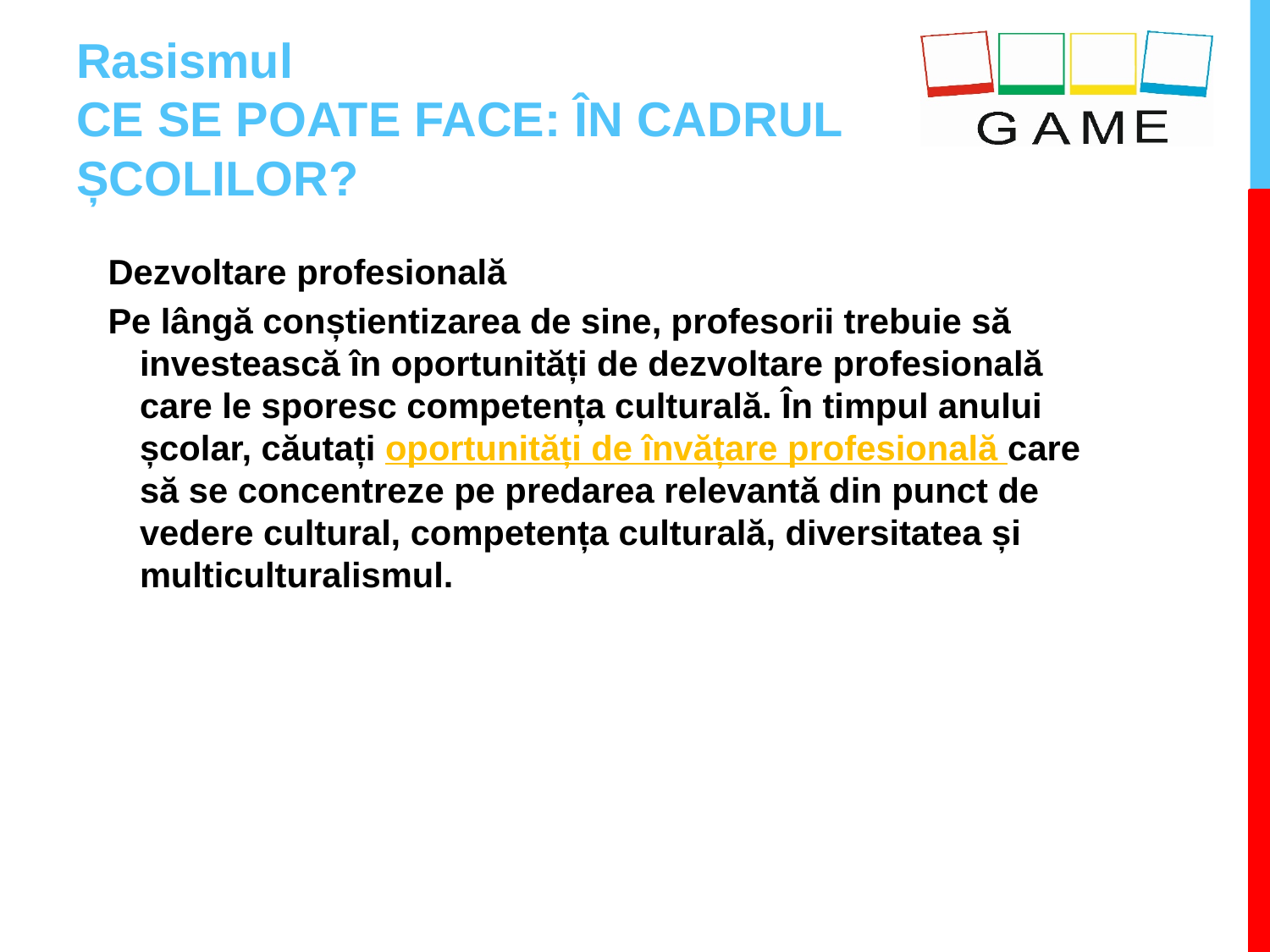

# Rasismul CE SE POATE FACE: ÎN CADRUL ȘCOLILOR?
Dezvoltare profesională
Pe lângă conștientizarea de sine, profesorii trebuie să investească în oportunități de dezvoltare profesională care le sporesc competența culturală. În timpul anului școlar, căutați oportunități de învățare profesională care să se concentreze pe predarea relevantă din punct de vedere cultural, competența culturală, diversitatea și multiculturalismul.